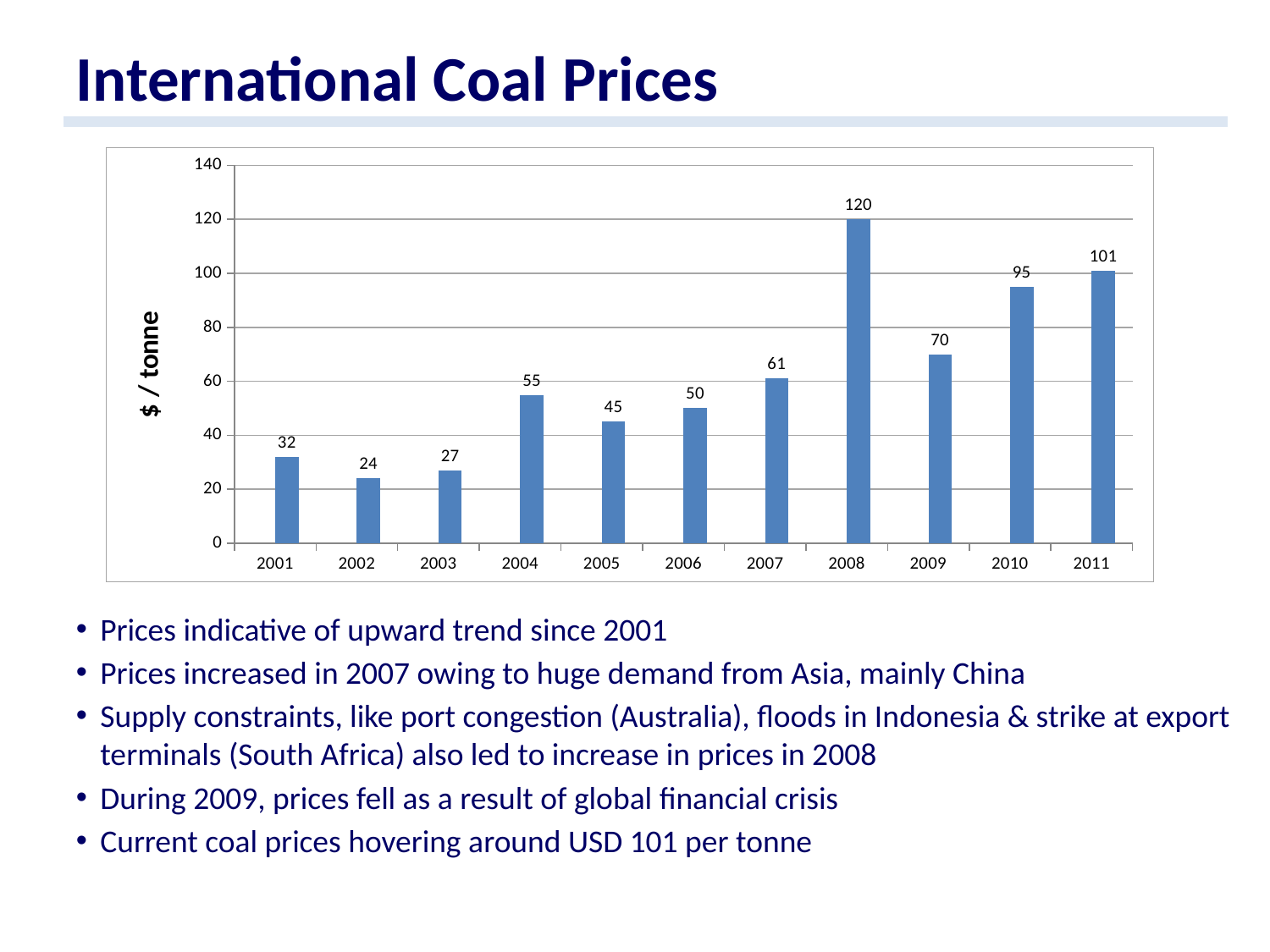

International Coal Prices

[unsupported chart]

Prices indicative of upward trend since 2001
Prices increased in 2007 owing to huge demand from Asia, mainly China
Supply constraints, like port congestion (Australia), floods in Indonesia & strike at export terminals (South Africa) also led to increase in prices in 2008
During 2009, prices fell as a result of global financial crisis
Current coal prices hovering around USD 101 per tonne